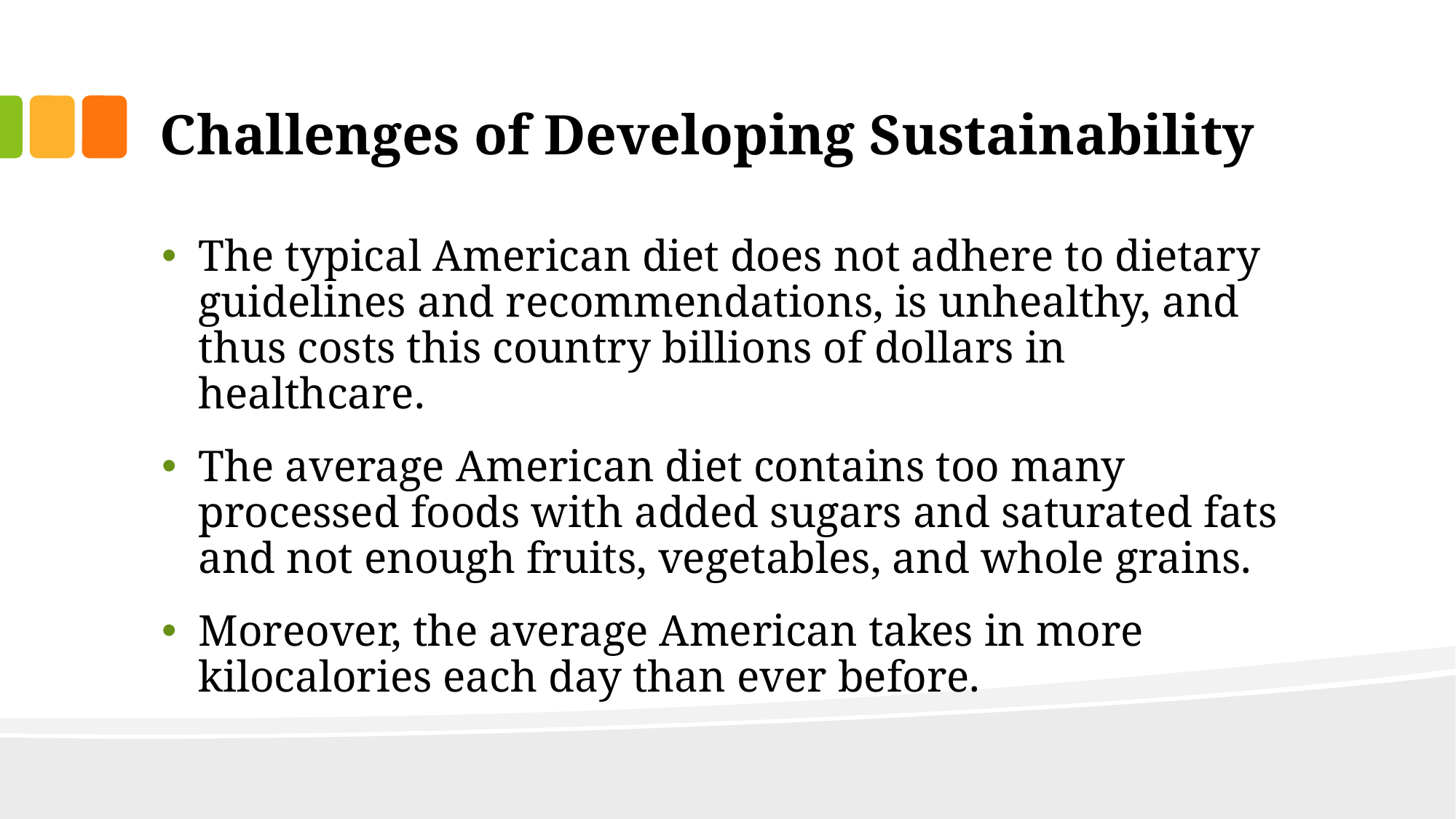

# Challenges of Developing Sustainability
The typical American diet does not adhere to dietary guidelines and recommendations, is unhealthy, and thus costs this country billions of dollars in healthcare.
The average American diet contains too many processed foods with added sugars and saturated fats and not enough fruits, vegetables, and whole grains.
Moreover, the average American takes in more kilocalories each day than ever before.